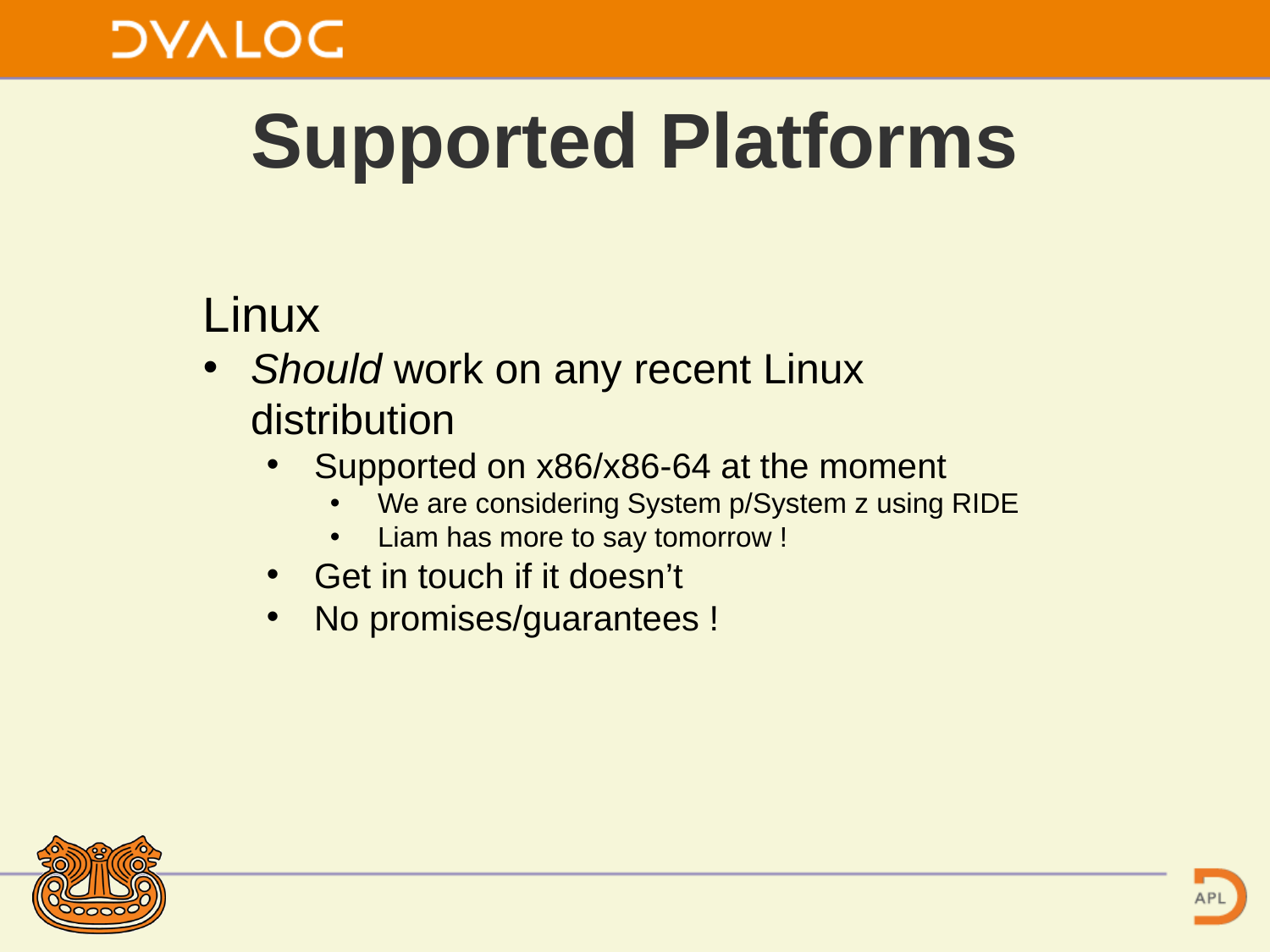

# Supported Platforms
Linux
Should work on any recent Linux distribution
Supported on x86/x86-64 at the moment
We are considering System p/System z using RIDE
Liam has more to say tomorrow !
Get in touch if it doesn’t
No promises/guarantees !